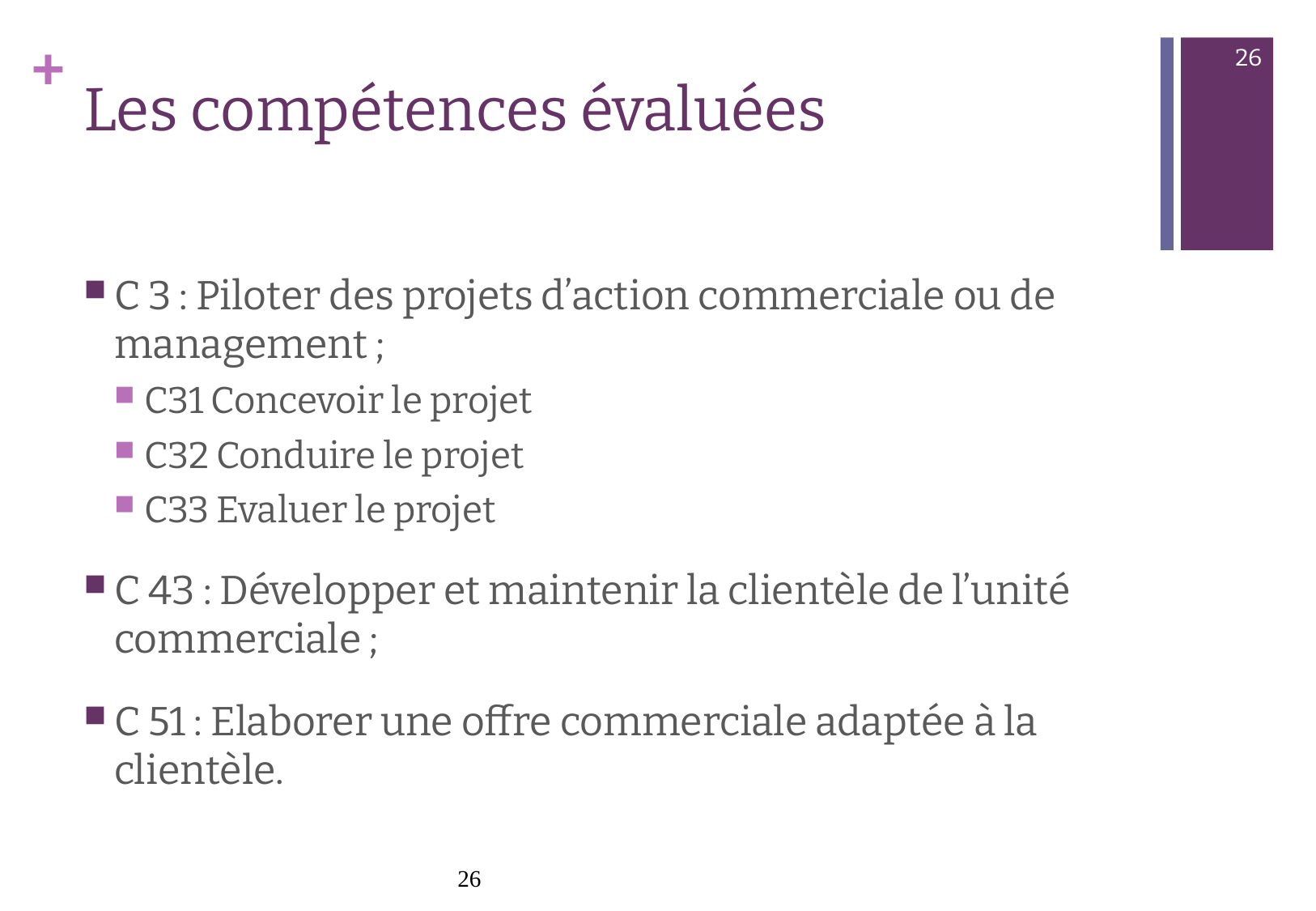

26
# Les compétences évaluées
C 3 : Piloter des projets d’action commerciale ou de management ;
C31 Concevoir le projet
C32 Conduire le projet
C33 Evaluer le projet
C 43 : Développer et maintenir la clientèle de l’unité commerciale ;
C 51 : Elaborer une offre commerciale adaptée à la clientèle.
26